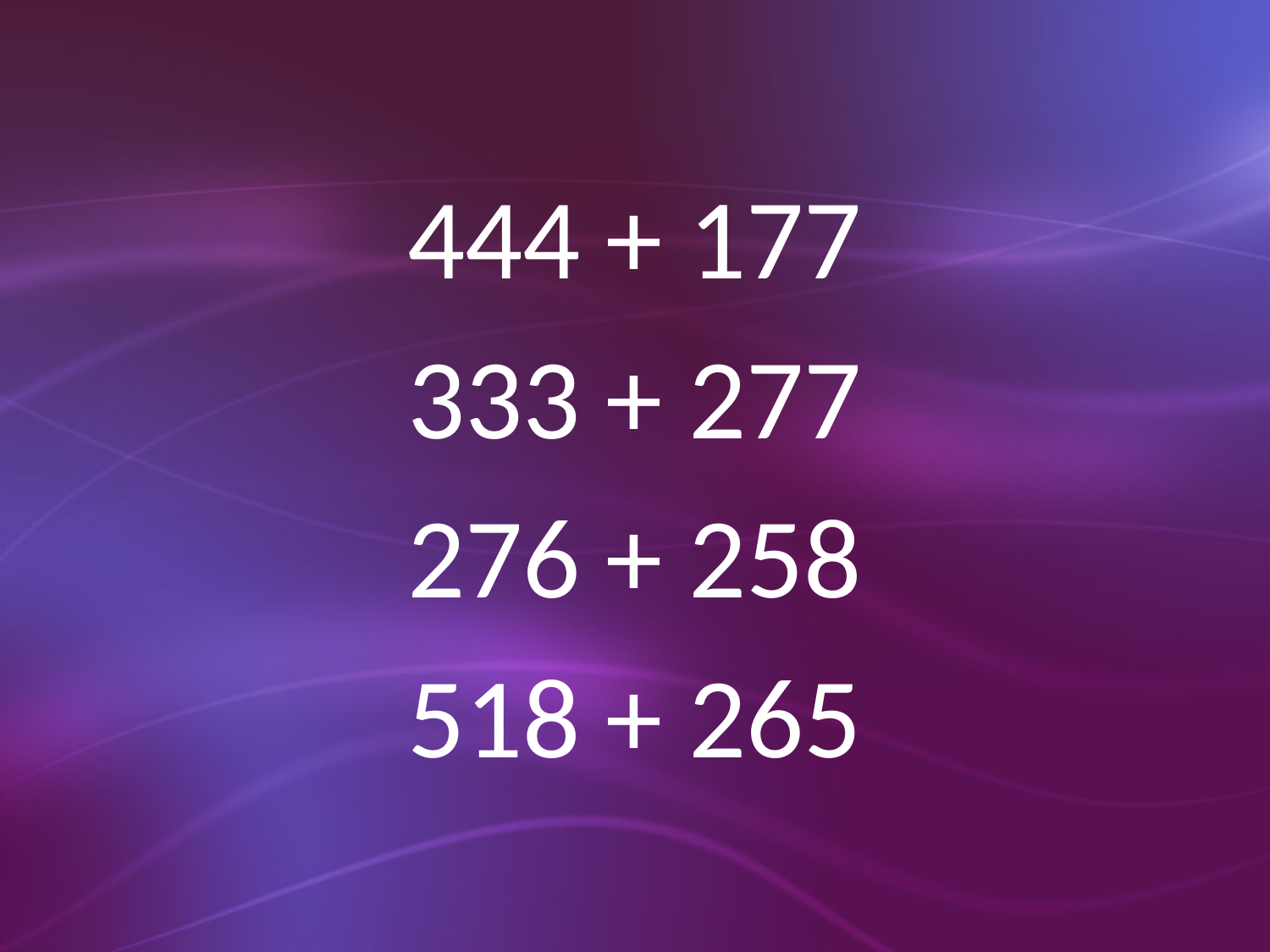

444 + 177
333 + 277
276 + 258
518 + 265